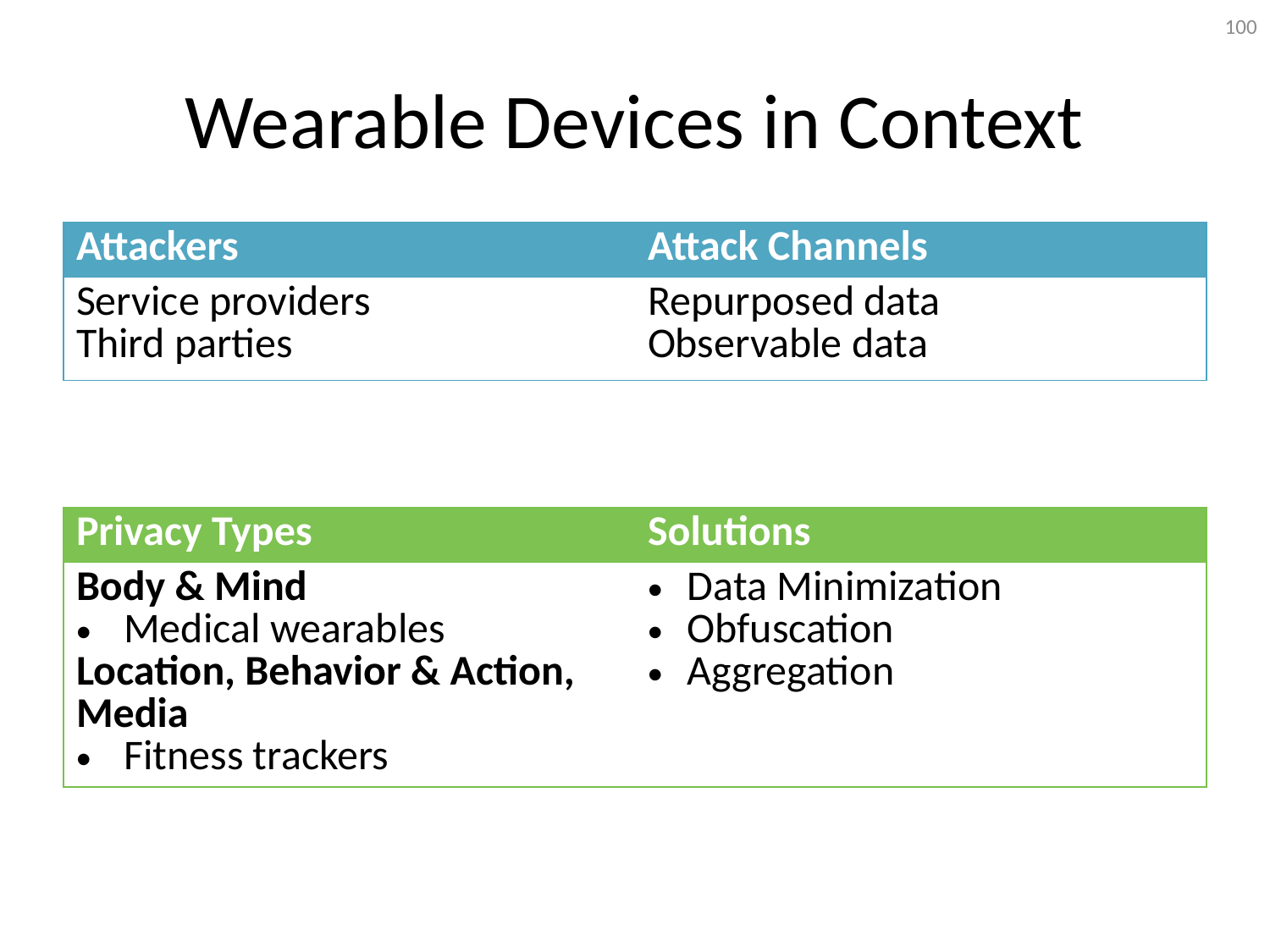

100
# Wearable Devices in Context
| Attackers | Attack Channels |
| --- | --- |
| Service providers Third parties | Repurposed data Observable data |
| Privacy Types | Solutions |
| --- | --- |
| Body & Mind Medical wearables Location, Behavior & Action, Media Fitness trackers | Data Minimization Obfuscation Aggregation |